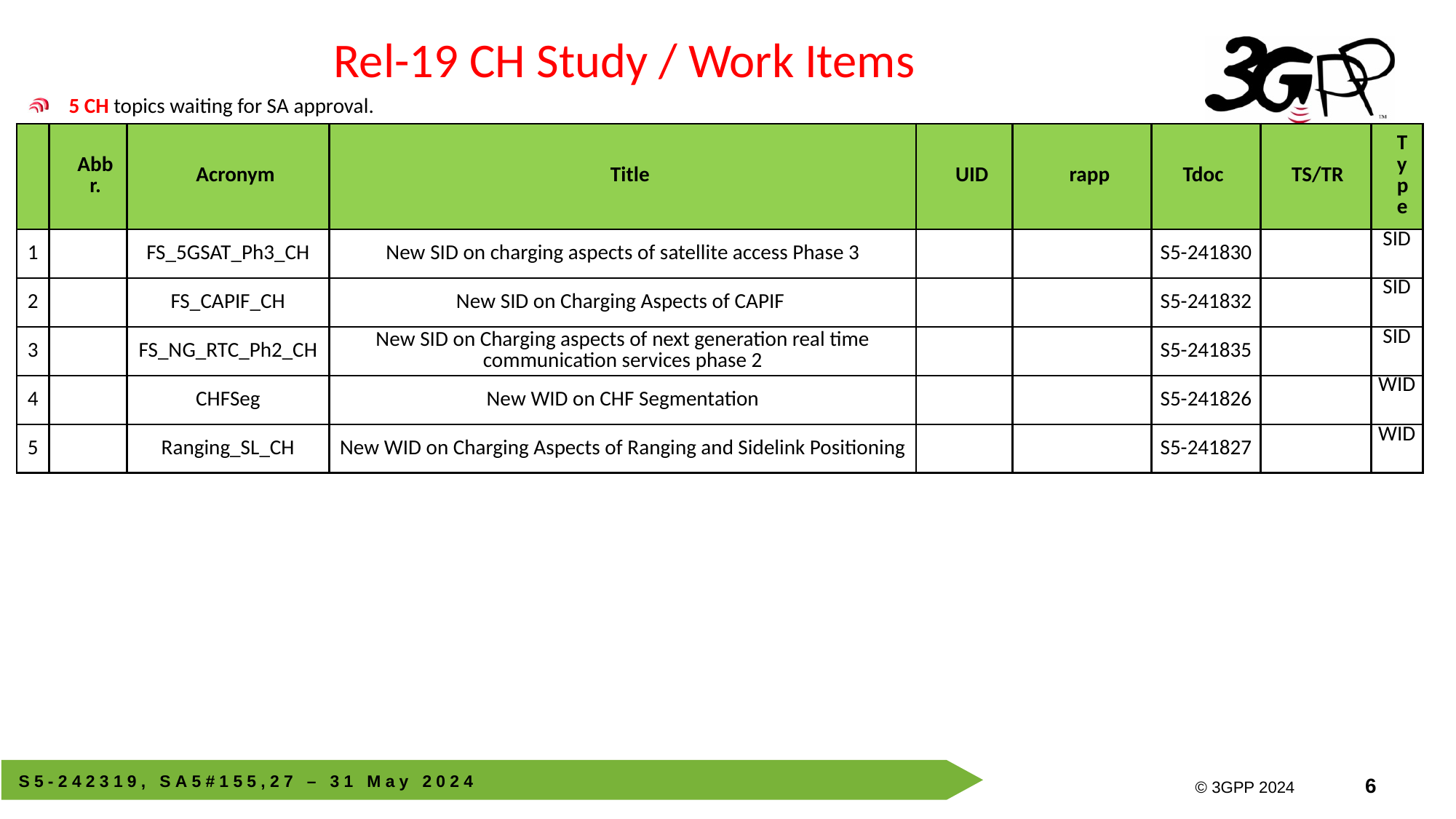

Rel-19 CH Study / Work Items
5 CH topics waiting for SA approval.
|  | Abbr. | Acronym | Title | UID | rapp | Tdoc | TS/TR | Type |
| --- | --- | --- | --- | --- | --- | --- | --- | --- |
| 1 |  | FS\_5GSAT\_Ph3\_CH | New SID on charging aspects of satellite access Phase 3 |  |  | S5-241830 |  | SID |
| 2 |  | FS\_CAPIF\_CH | New SID on Charging Aspects of CAPIF |  |  | S5-241832 |  | SID |
| 3 |  | FS\_NG\_RTC\_Ph2\_CH | New SID on Charging aspects of next generation real time communication services phase 2 |  |  | S5-241835 |  | SID |
| 4 |  | CHFSeg | New WID on CHF Segmentation |  |  | S5-241826 |  | WID |
| 5 |  | Ranging\_SL\_CH | New WID on Charging Aspects of Ranging and Sidelink Positioning |  |  | S5-241827 |  | WID |